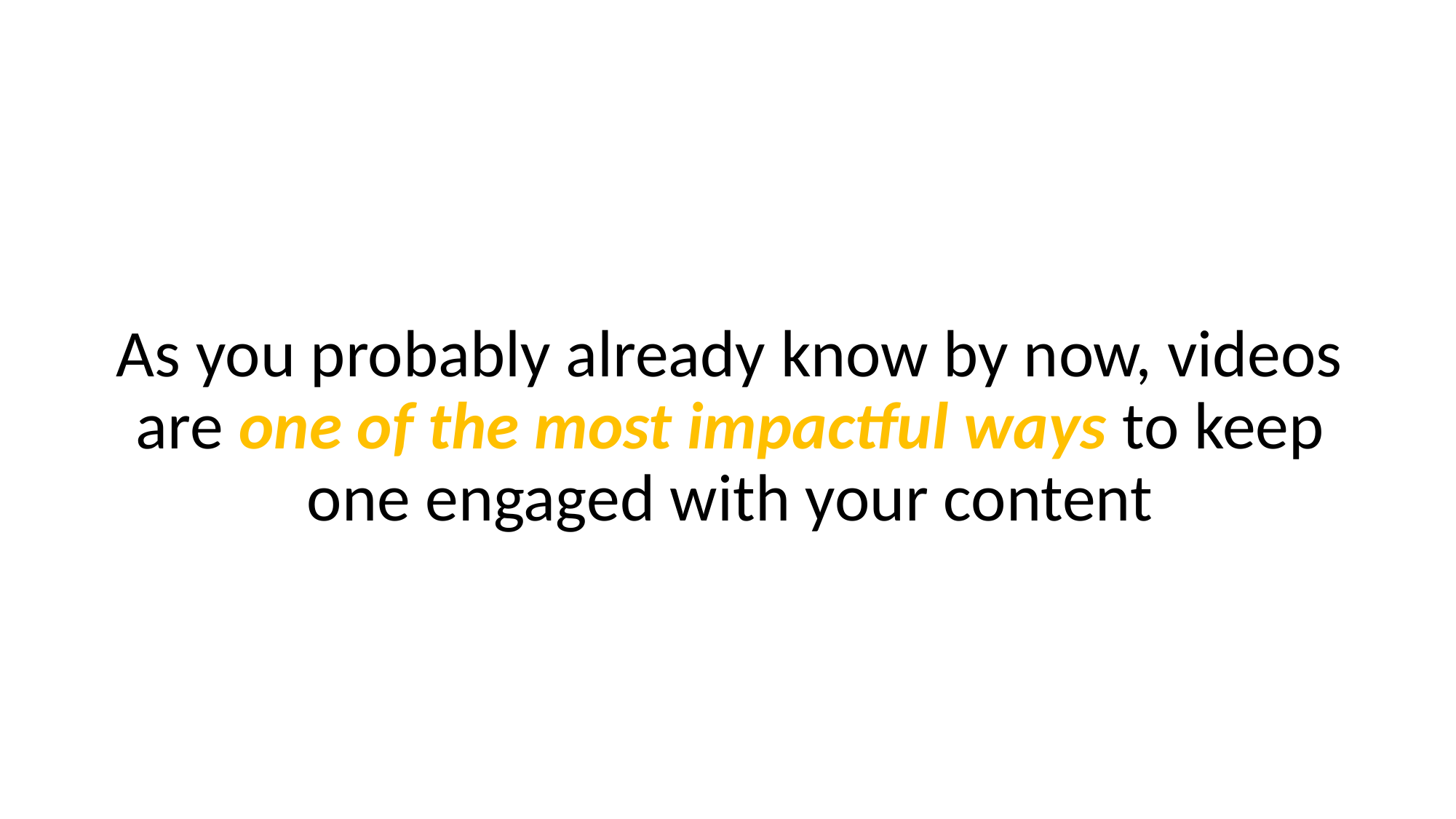

As you probably already know by now, videos are one of the most impactful ways to keep one engaged with your content